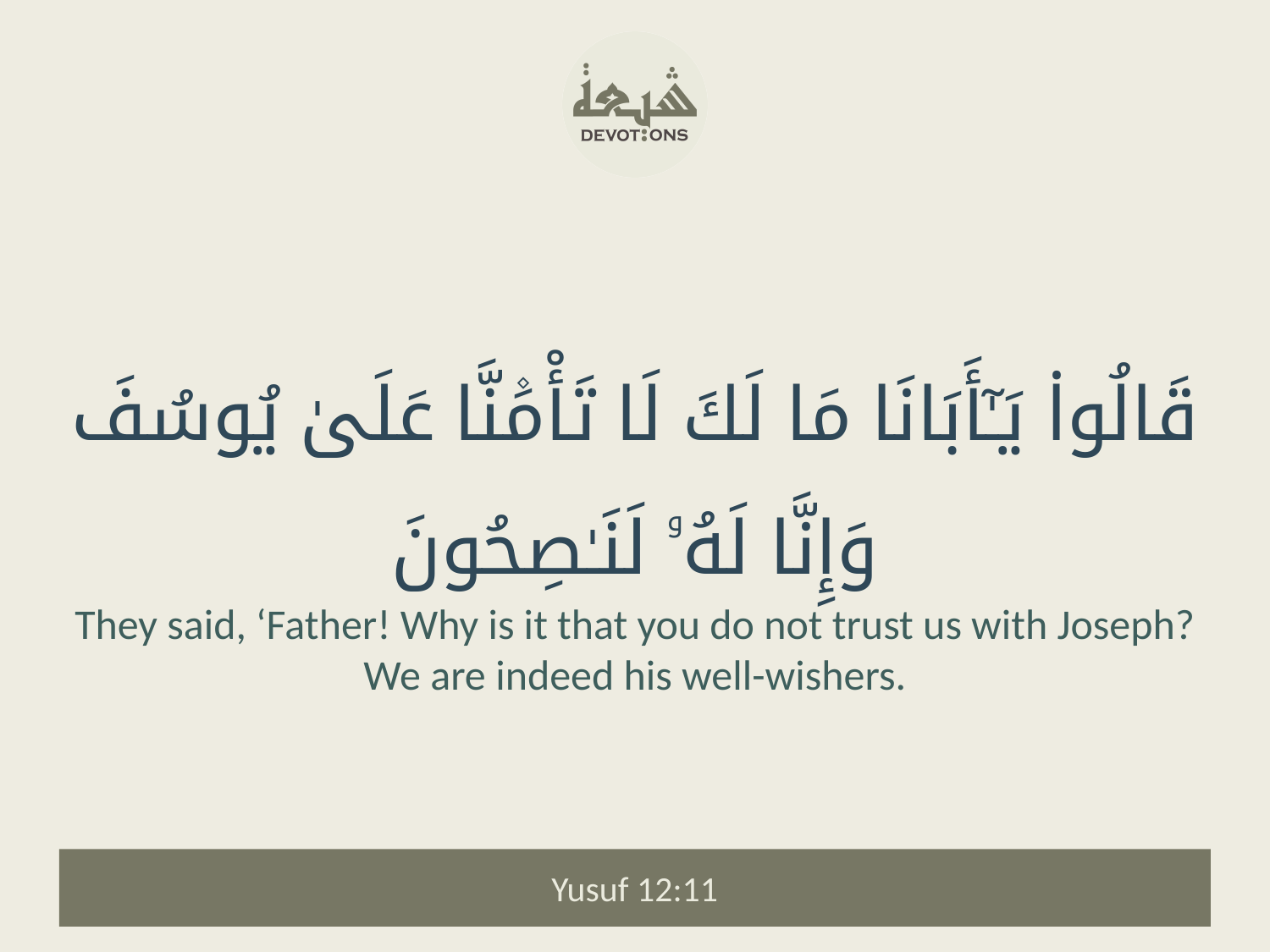

قَالُوا۟ يَـٰٓأَبَانَا مَا لَكَ لَا تَأْمَ۫نَّا عَلَىٰ يُوسُفَ وَإِنَّا لَهُۥ لَنَـٰصِحُونَ
They said, ‘Father! Why is it that you do not trust us with Joseph? We are indeed his well-wishers.
Yusuf 12:11